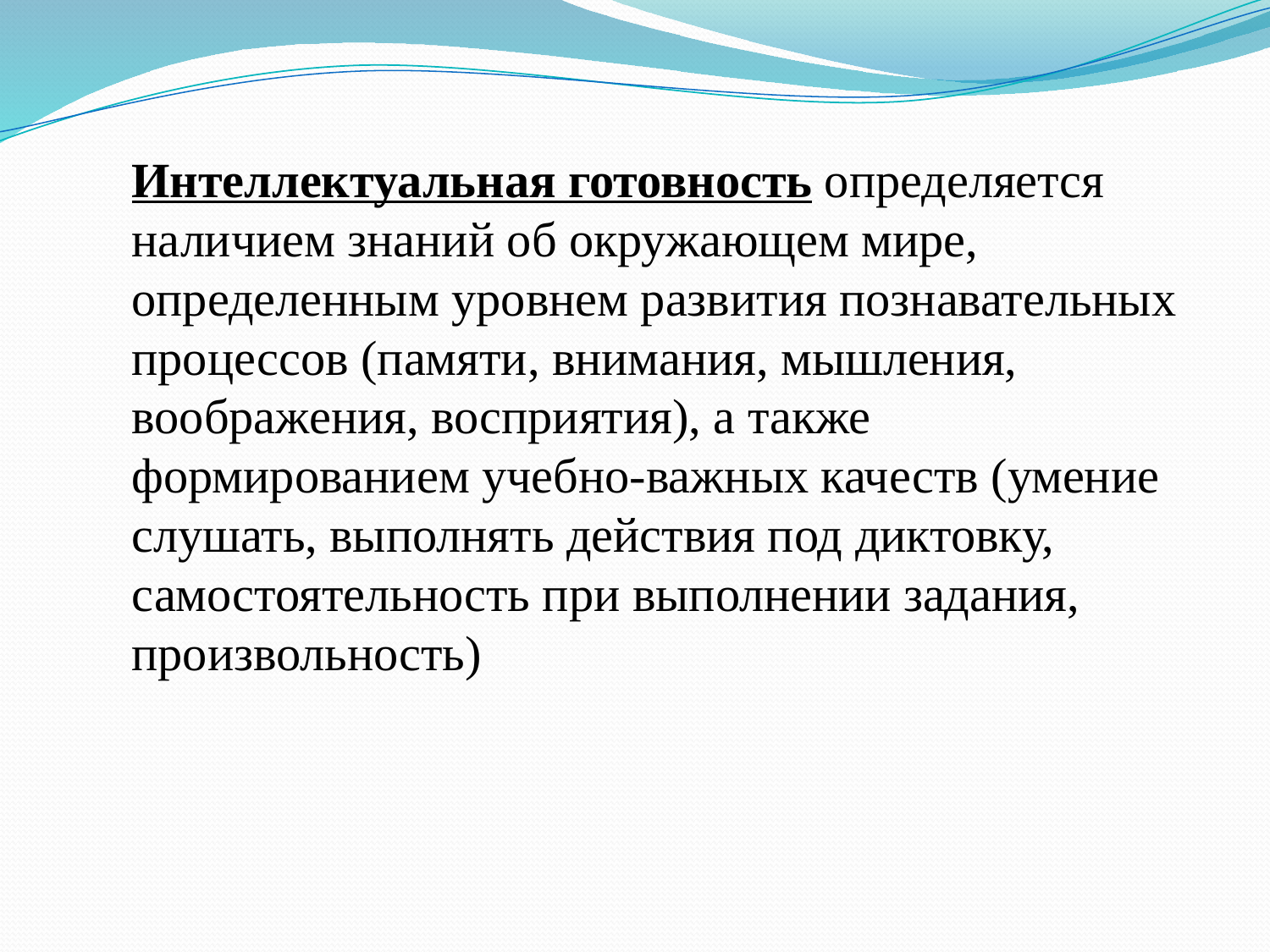

Интеллектуальная готовность определяется наличием знаний об окружающем мире, определенным уровнем развития познавательных процессов (памяти, внимания, мышления, воображения, восприятия), а также формированием учебно-важных качеств (умение слушать, выполнять действия под диктовку, самостоятельность при выполнении задания, произвольность)